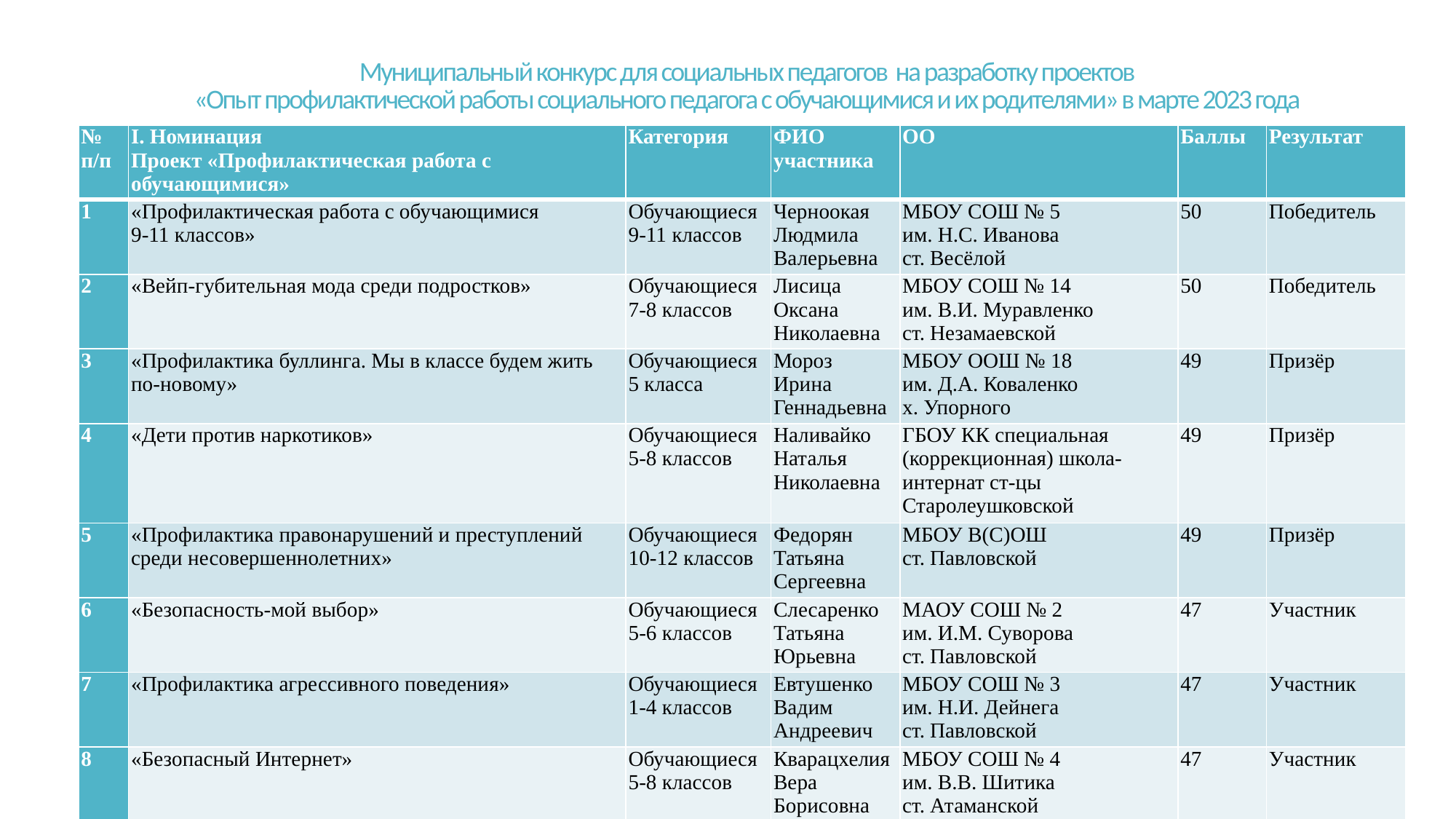

# Муниципальный конкурс для социальных педагогов  на разработку проектов «Опыт профилактической работы социального педагога с обучающимися и их родителями» в марте 2023 года
| № п/п | I. Номинация Проект «Профилактическая работа с обучающимися» | Категория | ФИО участника | ОО | Баллы | Результат |
| --- | --- | --- | --- | --- | --- | --- |
| 1 | «Профилактическая работа с обучающимися 9-11 классов» | Обучающиеся 9-11 классов | Черноокая Людмила Валерьевна | МБОУ СОШ № 5 им. Н.С. Иванова ст. Весёлой | 50 | Победитель |
| 2 | «Вейп-губительная мода среди подростков» | Обучающиеся 7-8 классов | Лисица Оксана Николаевна | МБОУ СОШ № 14 им. В.И. Муравленко ст. Незамаевской | 50 | Победитель |
| 3 | «Профилактика буллинга. Мы в классе будем жить по-новому» | Обучающиеся 5 класса | Мороз Ирина Геннадьевна | МБОУ ООШ № 18 им. Д.А. Коваленко х. Упорного | 49 | Призёр |
| 4 | «Дети против наркотиков» | Обучающиеся 5-8 классов | Наливайко Наталья Николаевна | ГБОУ КК специальная (коррекционная) школа-интернат ст-цы Старолеушковской | 49 | Призёр |
| 5 | «Профилактика правонарушений и преступлений среди несовершеннолетних» | Обучающиеся 10-12 классов | Федорян Татьяна Сергеевна | МБОУ В(С)ОШ ст. Павловской | 49 | Призёр |
| 6 | «Безопасность-мой выбор» | Обучающиеся 5-6 классов | Слесаренко Татьяна Юрьевна | МАОУ СОШ № 2 им. И.М. Суворова ст. Павловской | 47 | Участник |
| 7 | «Профилактика агрессивного поведения» | Обучающиеся 1-4 классов | Евтушенко Вадим Андреевич | МБОУ СОШ № 3 им. Н.И. Дейнега ст. Павловской | 47 | Участник |
| 8 | «Безопасный Интернет» | Обучающиеся 5-8 классов | Кварацхелия Вера Борисовна | МБОУ СОШ № 4 им. В.В. Шитика ст. Атаманской | 47 | Участник |
| 9 | «Мы за здоровый образ жизни» | Обучающиеся 1-4 классов | Гаврилец Виктория Андреевна | МАОУ СОШ № 6 им. Ф.И. Ярового ст. Новолеушковской | 46 | Участник |
| 10 | «Социально-психологическая профилактика детской агрессивности» | Обучающиеся 1-4 классов | Олейник Татьяна Александровна | МБОУ СОШ № 7 им. Н.П. Иванова п. Северного | 47 | Участник |
| 11 | «Профилактическая работа с обучающимися» | Обучающиеся 1-4 классов | Малеева Наталия Ивановна | МБОУ СОШ № 8 им. П.Н. Стратиенко ст. Новопластуновской | 0 | Участник |
| 12 | «Профилактика подростковой наркомании» | Обучающиеся 9-11 классов | Пермякова Анастасия Евгеньевна | МБОУ СОШ № 12 им. И.И. Вирченко ст. Павловской | 0 | Участник |
| 13 | «Интернет. Твой правильный выбор» | Обучающиеся 5-8 классов | Запорожец Ирина Александровна | МБОУ СОШ № 15 им. В.И. Костина х. Средний Челбас | 47 | Участник |
| 14 | «Профилактика пагубных привычек» | Обучающиеся 5-8 классов | Красникова Ольга Ивановна | МБОУ СОШ № 17 им. П.Ф. Ризеля с. Краснопартизанского | 47 | Участник |
| № п/п | II. Номинация Проект «Профилактическая работа с воспитанниками» | Категория | ФИО участника | ОО | Баллы | Результат |
| 1 | «Профилактика правонарушений и девиантного поведения у дошкольников посредством сказки» | Воспитанники 6-7 лет | Лунёва Юлия Вячеславовна | МАДОУ ЦРР детский сад № 4 ст. Павловской | 50 | Победитель |
| 2 | «Профилактика нравственного воспитания дошкольников» | Воспитанники 5-7 лет | Бурковская Елена Игоревна | МАДОУ детский сад № 1 ст. Павловской | 49 | Призёр |
| 3 | «Я выбираю здоровый образ жизни» | Воспитанники 6-7 лет | Максимова Лариса Витальевна | МКДОУ детский сад № 6 ст. Новолеушковской | 48 | Призёр |
| № п/п | III. Номинация Проект «Профилактическая работа с родителями» | Категория | ФИО участника | ОО | Баллы | Результат |
| 1 | «Работа с родителями по сохранению положительных детско-родительских отношений и профилактике семейного неблагополучия» | Родители | Аширова Елена Викторовна | МБОУ СОШ № 13 им. Ф.И. Фоменко ст. Новопетровской | 47 | Участник |